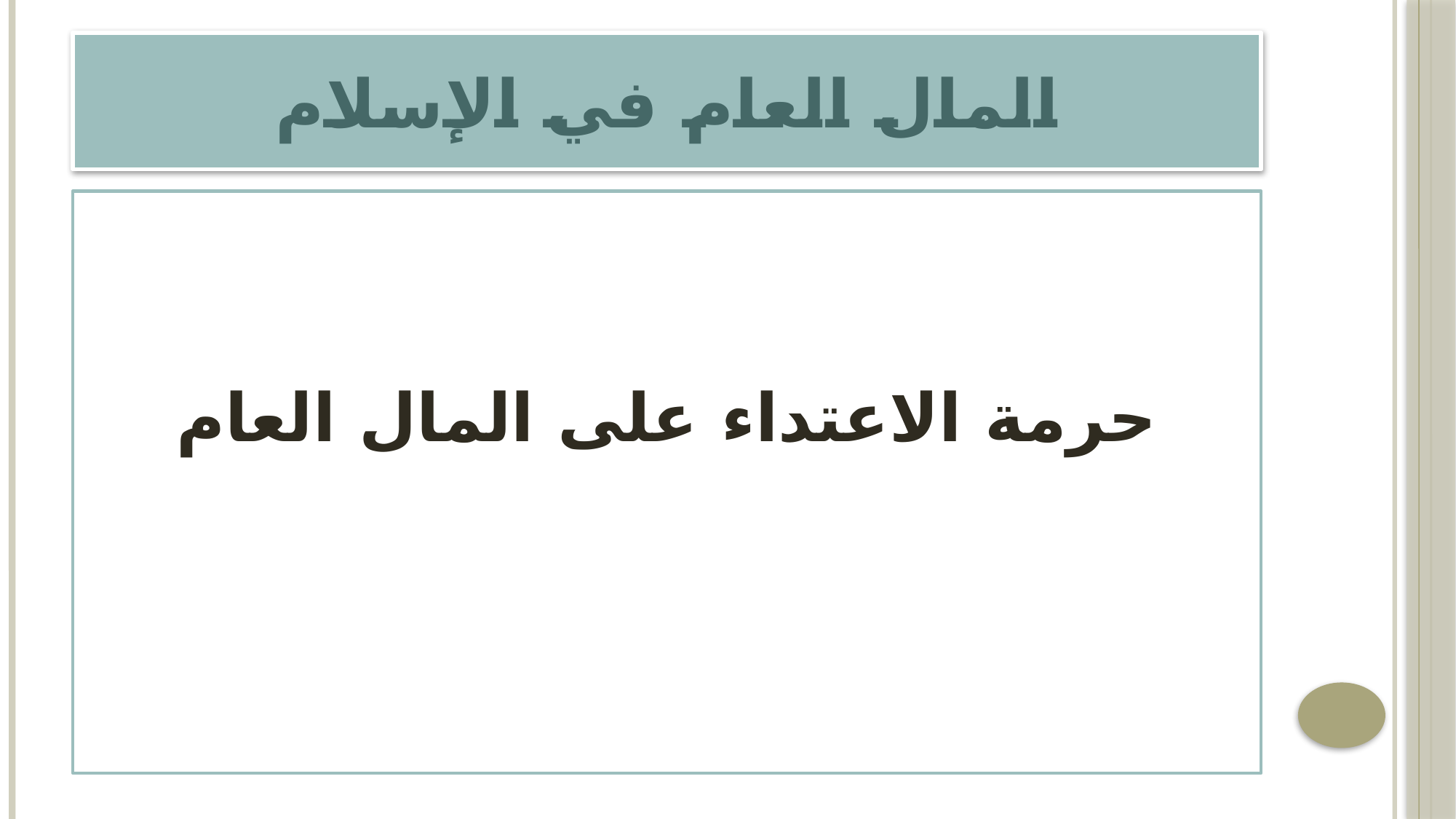

# المال العام في الإسلام

حرمة الاعتداء على المال العام